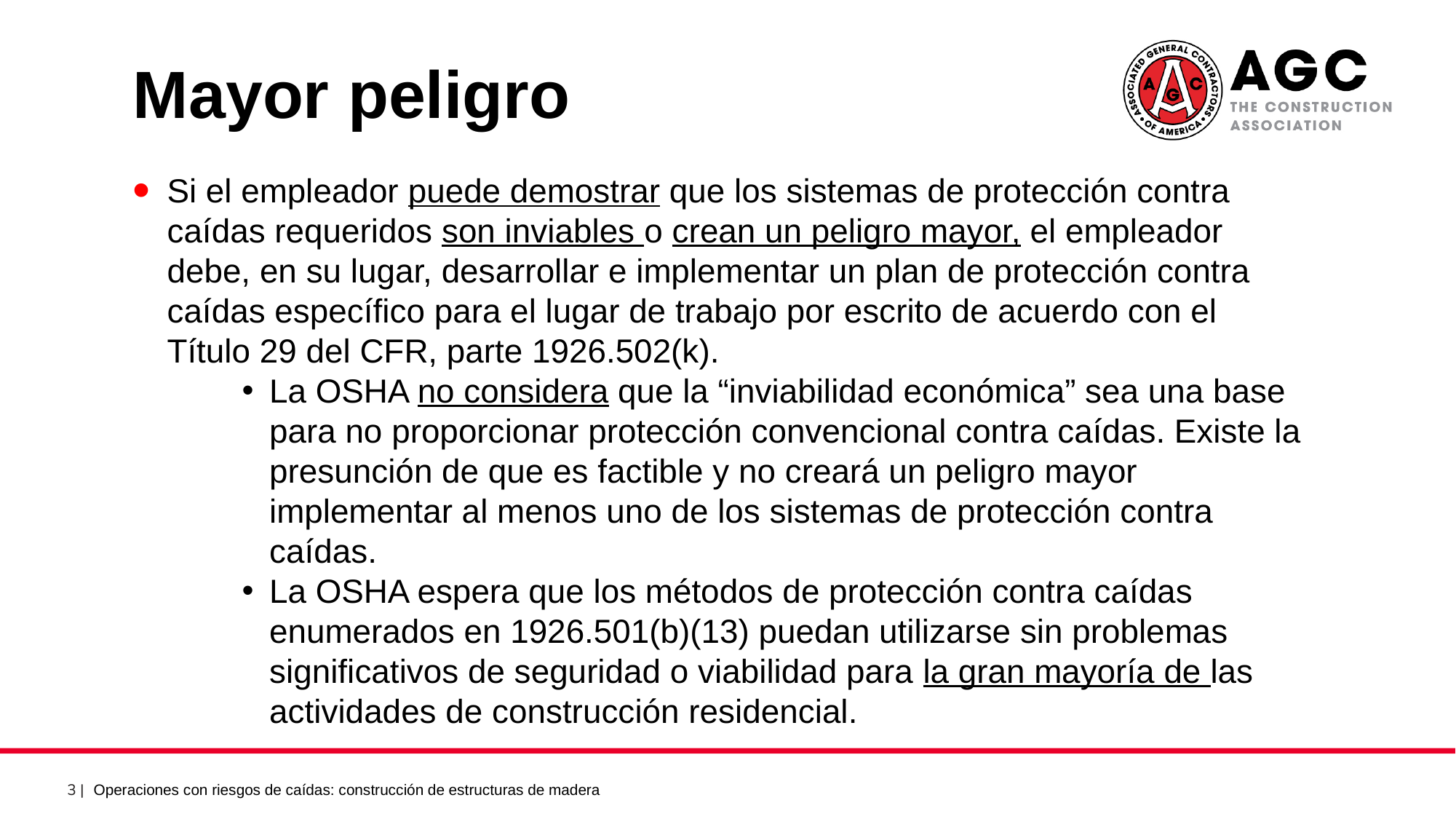

Mayor peligro
Si el empleador puede demostrar que los sistemas de protección contra caídas requeridos son inviables o crean un peligro mayor, el empleador debe, en su lugar, desarrollar e implementar un plan de protección contra caídas específico para el lugar de trabajo por escrito de acuerdo con el Título 29 del CFR, parte 1926.502(k).
La OSHA no considera que la “inviabilidad económica” sea una base para no proporcionar protección convencional contra caídas. Existe la presunción de que es factible y no creará un peligro mayor implementar al menos uno de los sistemas de protección contra caídas.
La OSHA espera que los métodos de protección contra caídas enumerados en 1926.501(b)(13) puedan utilizarse sin problemas significativos de seguridad o viabilidad para la gran mayoría de las actividades de construcción residencial.
Operaciones con riesgos de caídas: construcción de estructuras de madera